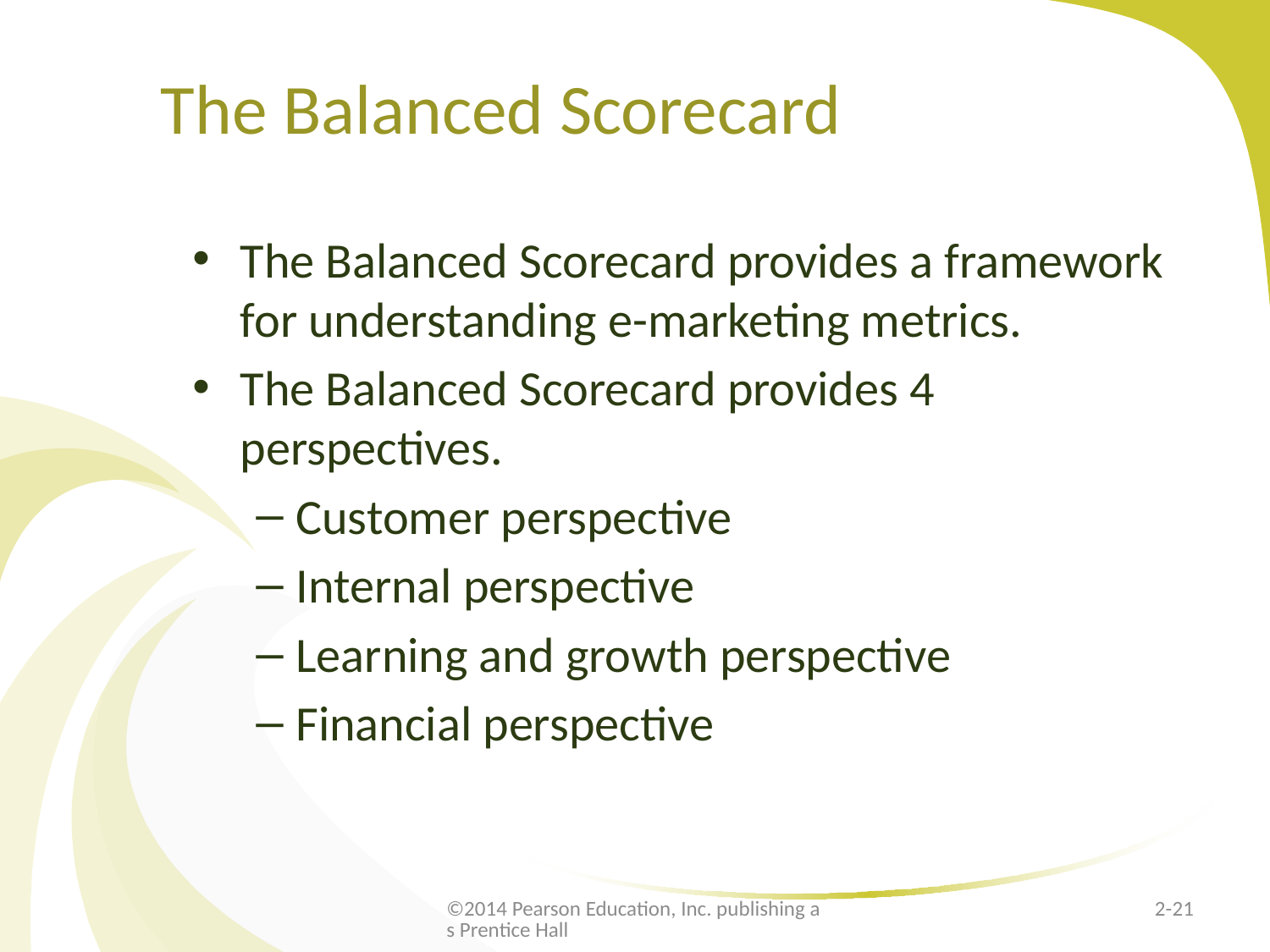

# The Balanced Scorecard
The Balanced Scorecard provides a framework for understanding e-marketing metrics.
The Balanced Scorecard provides 4 perspectives.
Customer perspective
Internal perspective
Learning and growth perspective
Financial perspective

©2014 Pearson Education, Inc. publishing as Prentice Hall
2-21